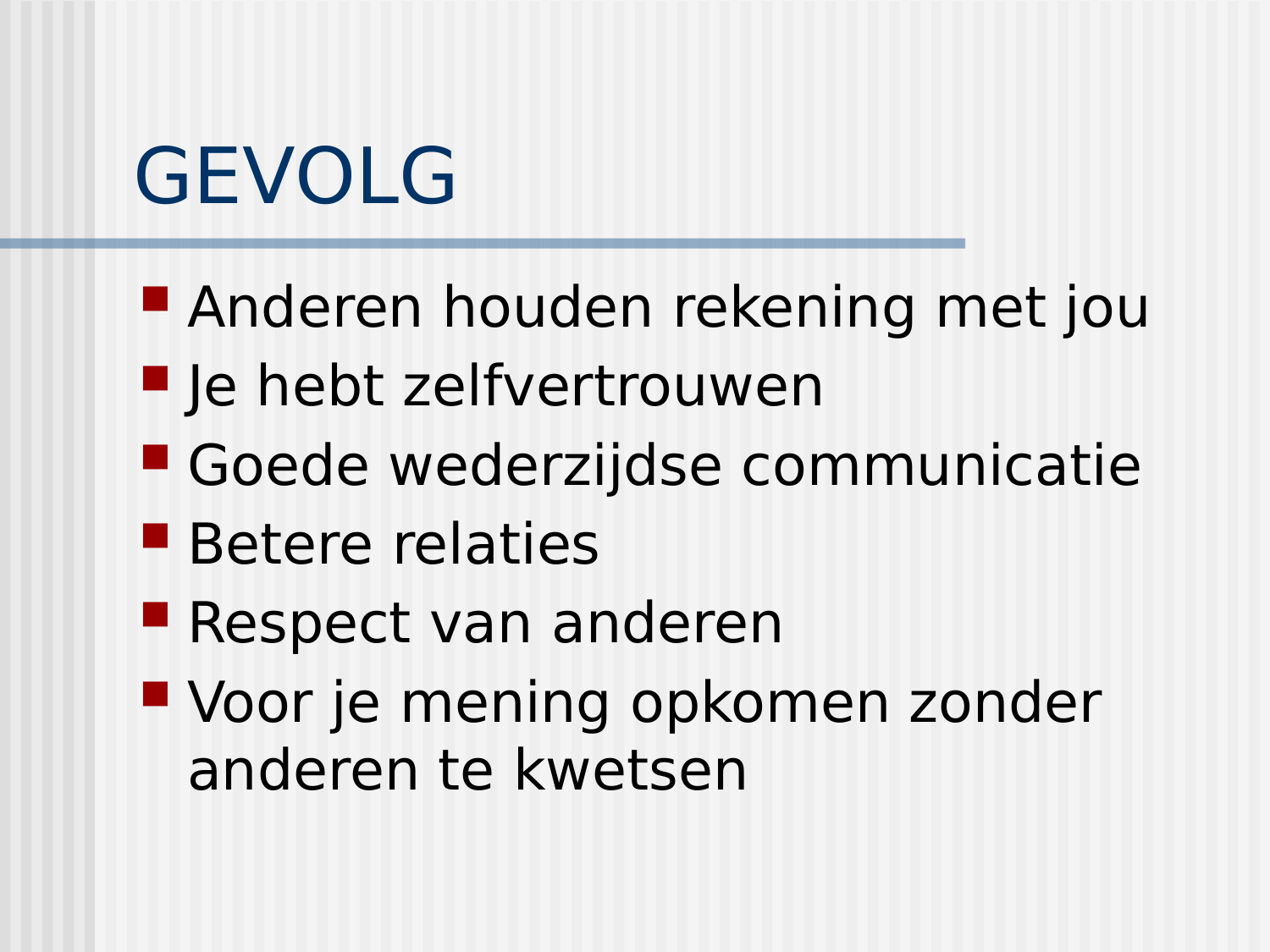

# GEVOLG
Anderen houden rekening met jou
Je hebt zelfvertrouwen
Goede wederzijdse communicatie
Betere relaties
Respect van anderen
Voor je mening opkomen zonder anderen te kwetsen